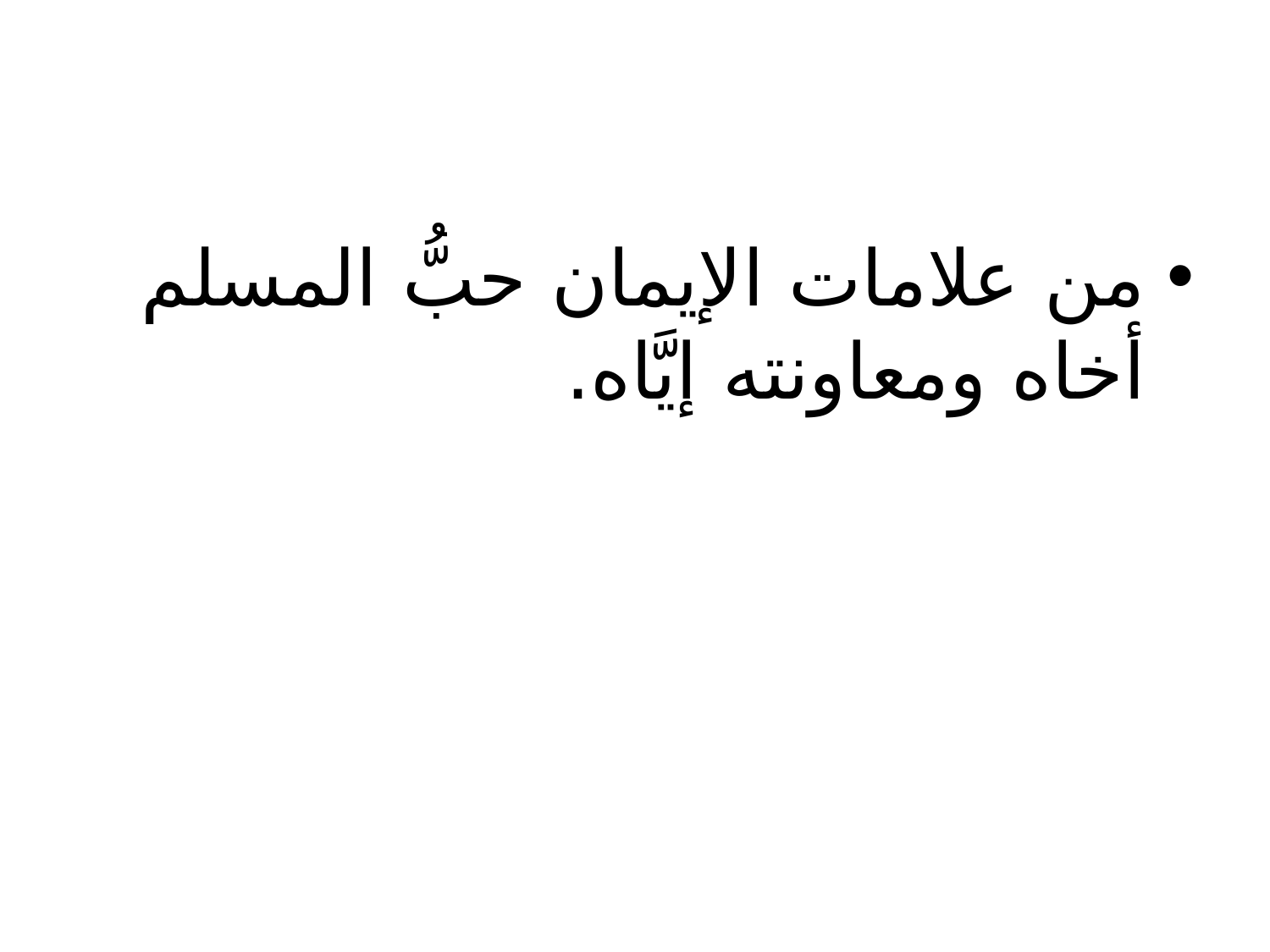

#
من علامات الإيمان حبُّ المسلم أخاه ومعاونته إيَّاه.